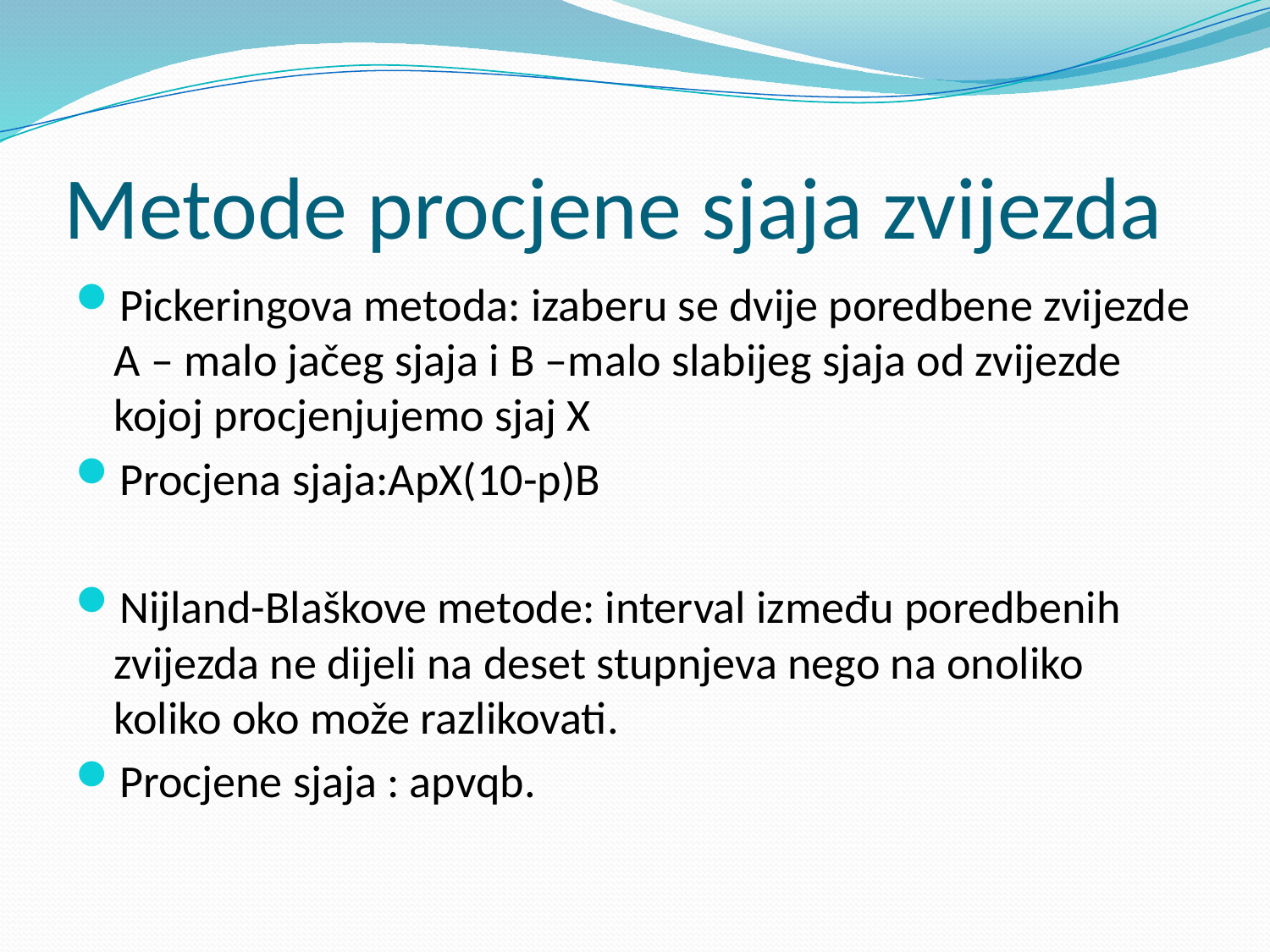

# Metode procjene sjaja zvijezda
Pickeringova metoda: izaberu se dvije poredbene zvijezde A – malo jačeg sjaja i B –malo slabijeg sjaja od zvijezde kojoj procjenjujemo sjaj X
Procjena sjaja:ApX(10-p)B

Nijland-Blaškove metode: interval između poredbenih zvijezda ne dijeli na deset stupnjeva nego na onoliko koliko oko može razlikovati.
Procjene sjaja : apvqb.